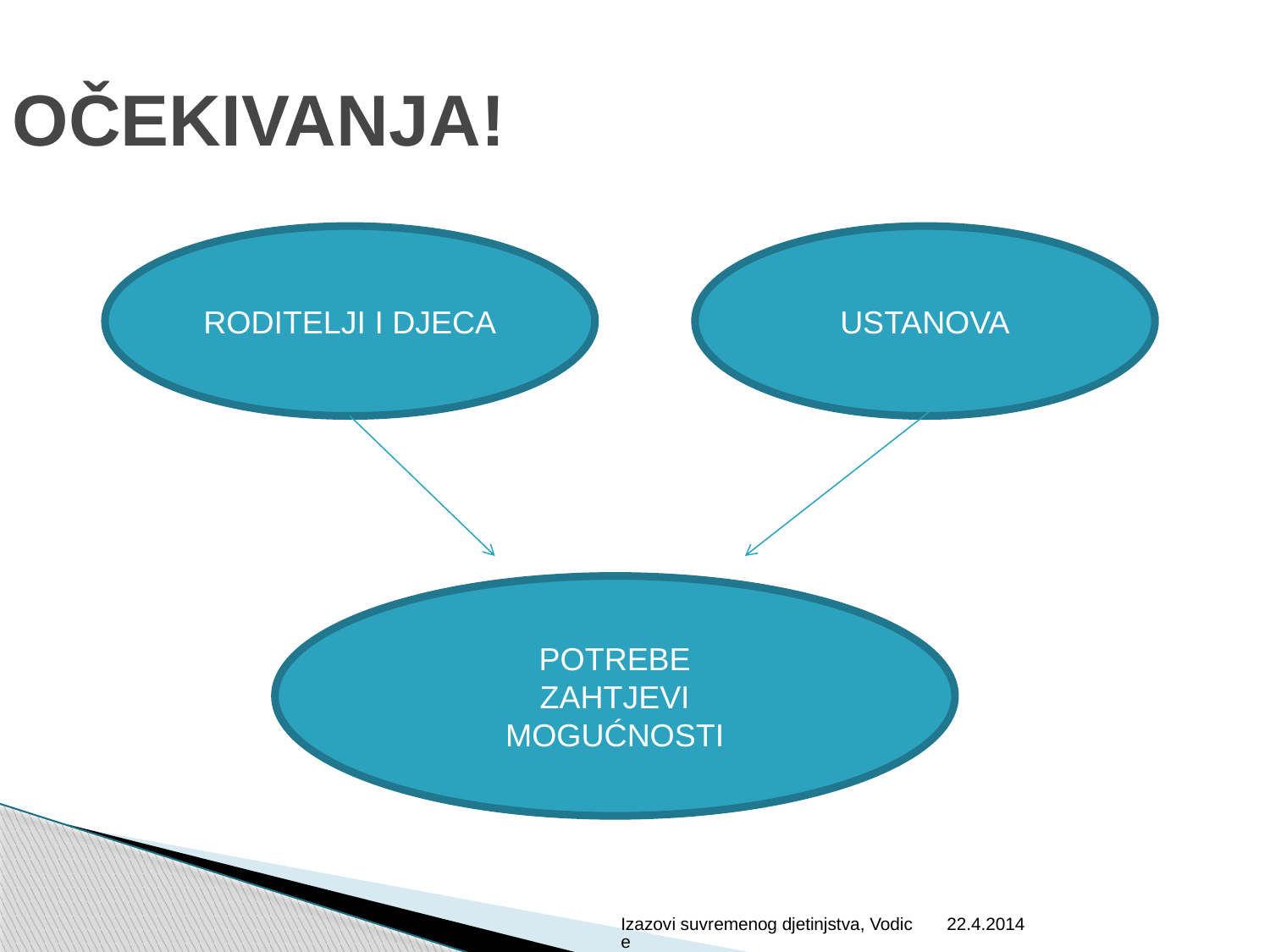

OČEKIVANJA!
RODITELJI I DJECA
USTANOVA
POTREBE
ZAHTJEVI
MOGUĆNOSTI
Izazovi suvremenog djetinjstva, Vodice
22.4.2014